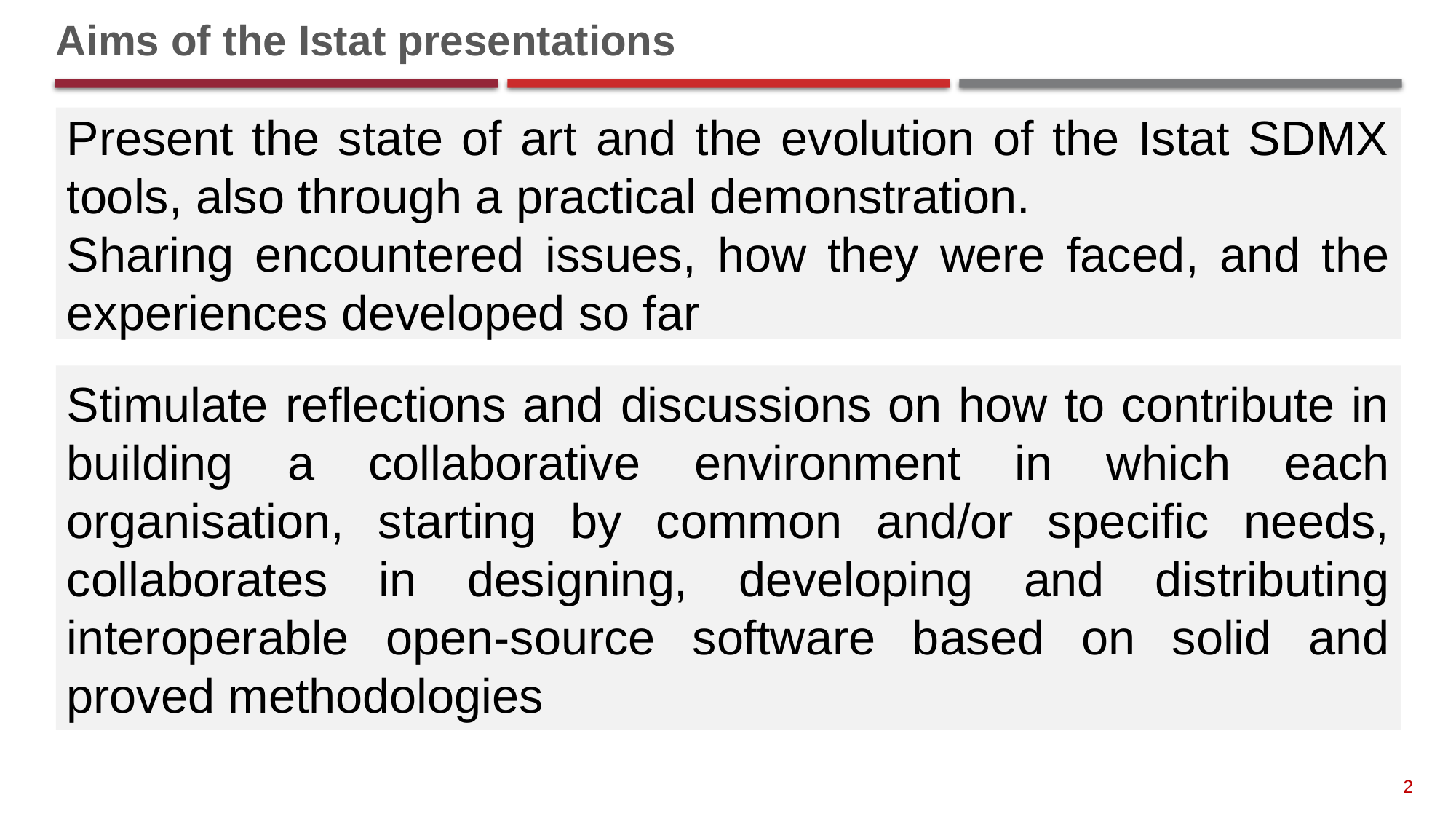

# Aims of the Istat presentations
Present the state of art and the evolution of the Istat SDMX tools, also through a practical demonstration.
Sharing encountered issues, how they were faced, and the experiences developed so far
Stimulate reflections and discussions on how to contribute in building a collaborative environment in which each organisation, starting by common and/or specific needs, collaborates in designing, developing and distributing interoperable open-source software based on solid and proved methodologies
2